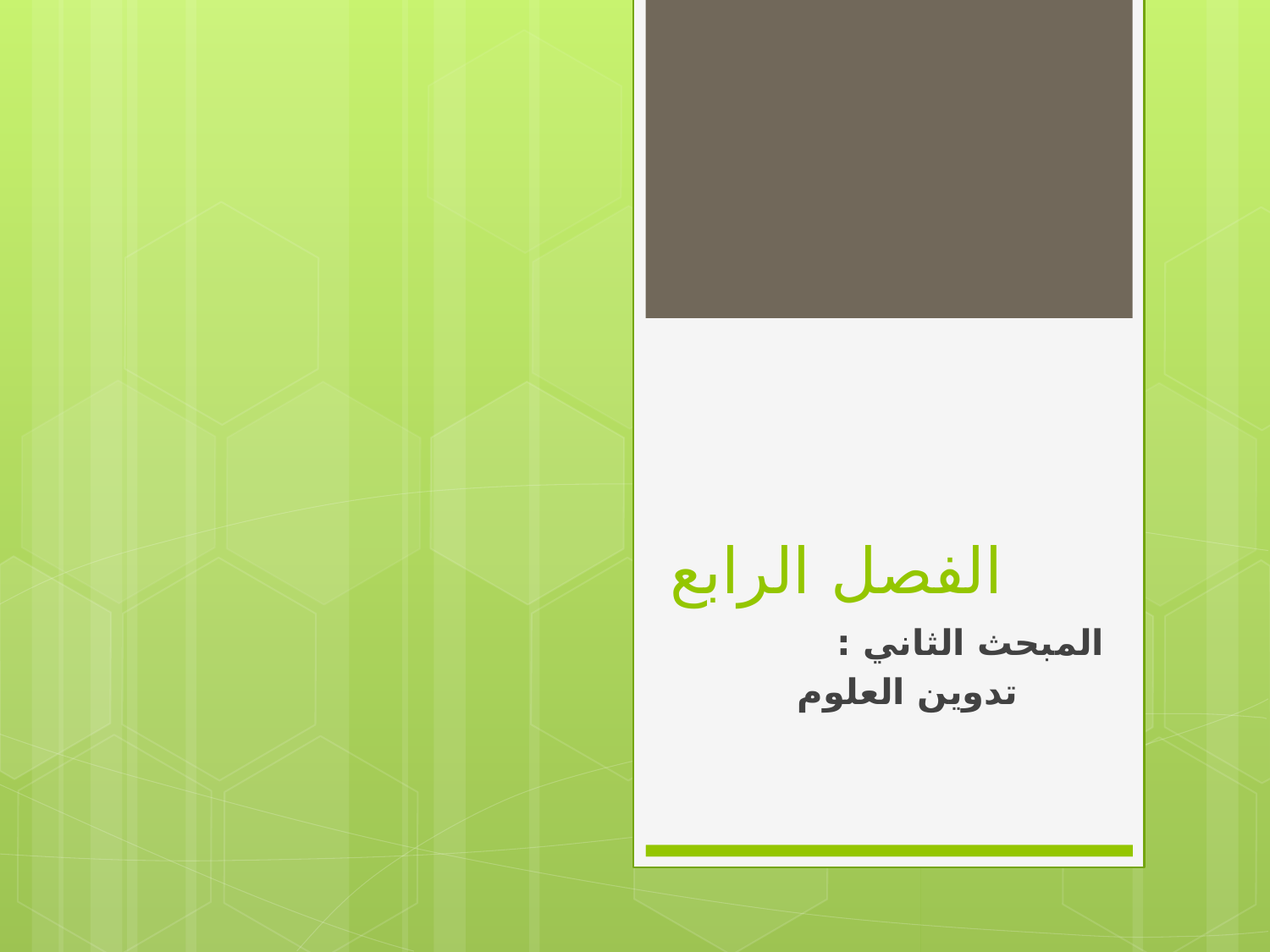

# الفصل الرابع
المبحث الثاني :
       تدوين العلوم